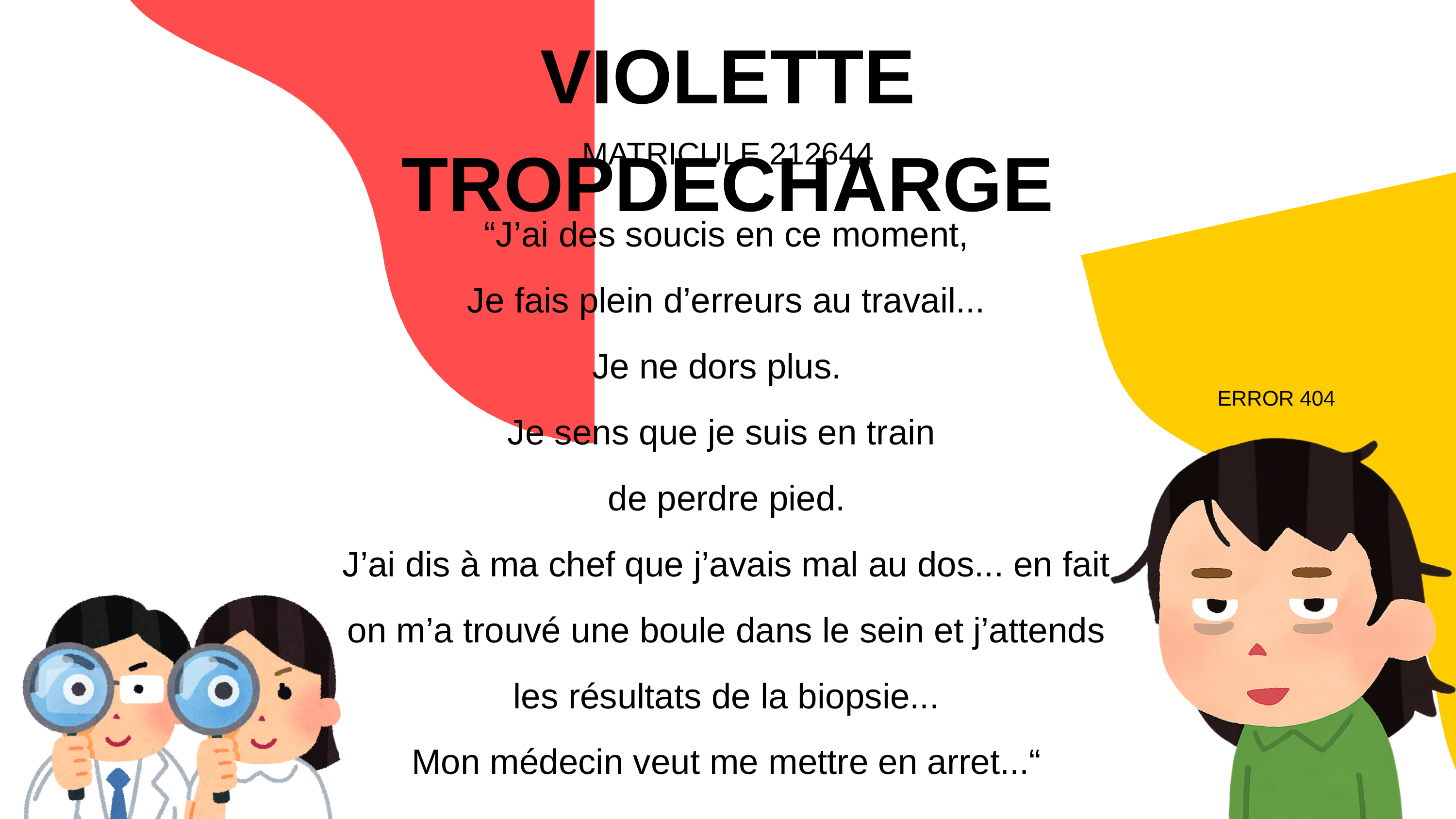

VIOLETTE TROPDECHARGE
MATRICULE 212644
“J’ai des soucis en ce moment,
Je fais plein d’erreurs au travail...
Je ne dors plus.
Je sens que je suis en train
de perdre pied.
J’ai dis à ma chef que j’avais mal au dos... en fait on m’a trouvé une boule dans le sein et j’attends les résultats de la biopsie...
Mon médecin veut me mettre en arret...“

ERROR 404